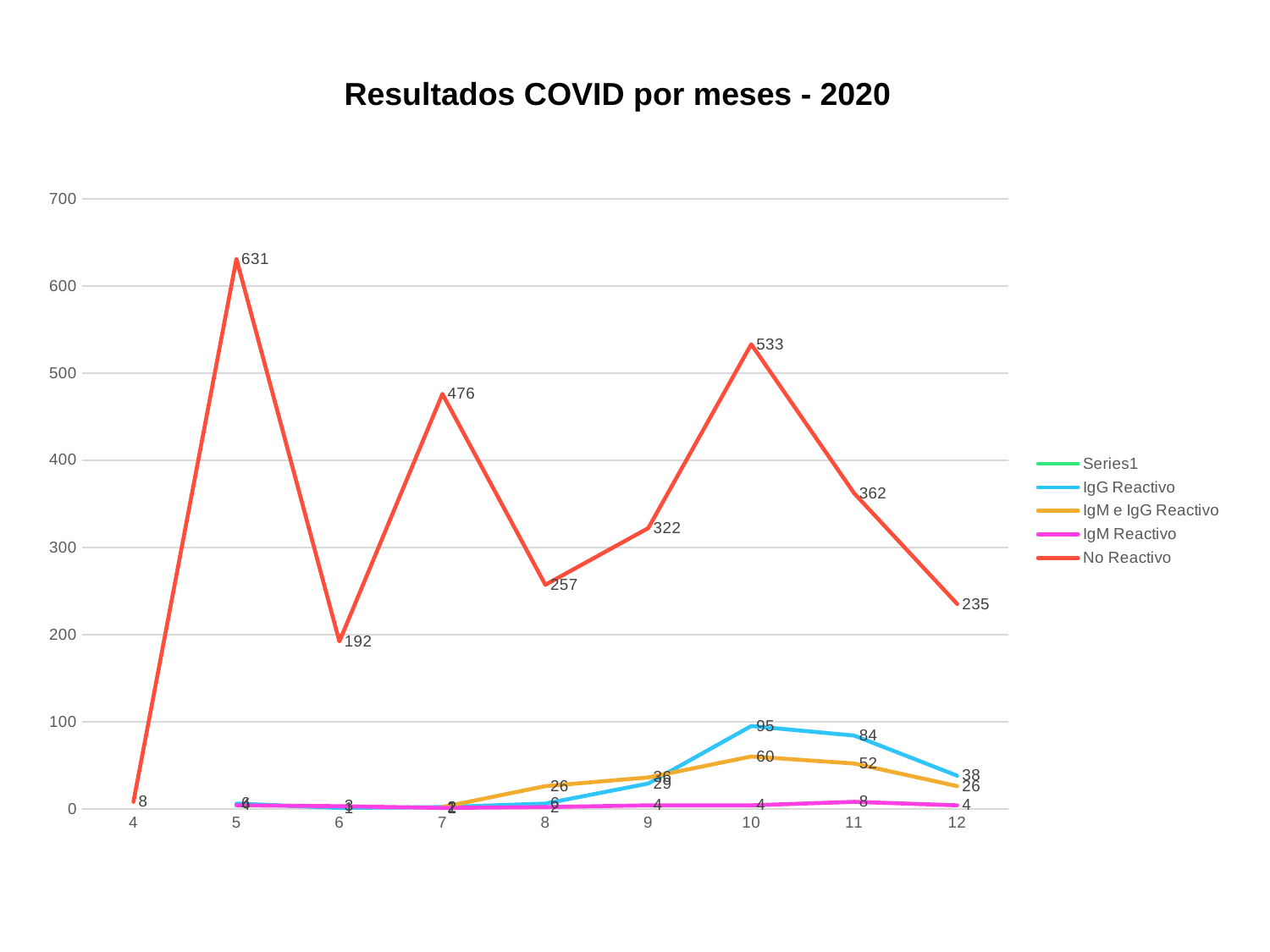

Resultados COVID por meses - 2020

### Chart

| Category |  | IgG Reactivo | IgM e IgG Reactivo | IgM Reactivo | No Reactivo |
|---|---|---|---|---|---|
| 4 | None | None | None | None | 8.0 |
| 5 | 2.0 | 6.0 | None | 4.0 | 631.0 |
| 6 | None | 1.0 | None | 3.0 | 192.0 |
| 7 | None | 2.0 | 2.0 | 1.0 | 476.0 |
| 8 | None | 6.0 | 26.0 | 2.0 | 257.0 |
| 9 | None | 29.0 | 36.0 | 4.0 | 322.0 |
| 10 | None | 95.0 | 60.0 | 4.0 | 533.0 |
| 11 | None | 84.0 | 52.0 | 8.0 | 362.0 |
| 12 | None | 38.0 | 26.0 | 4.0 | 235.0 |